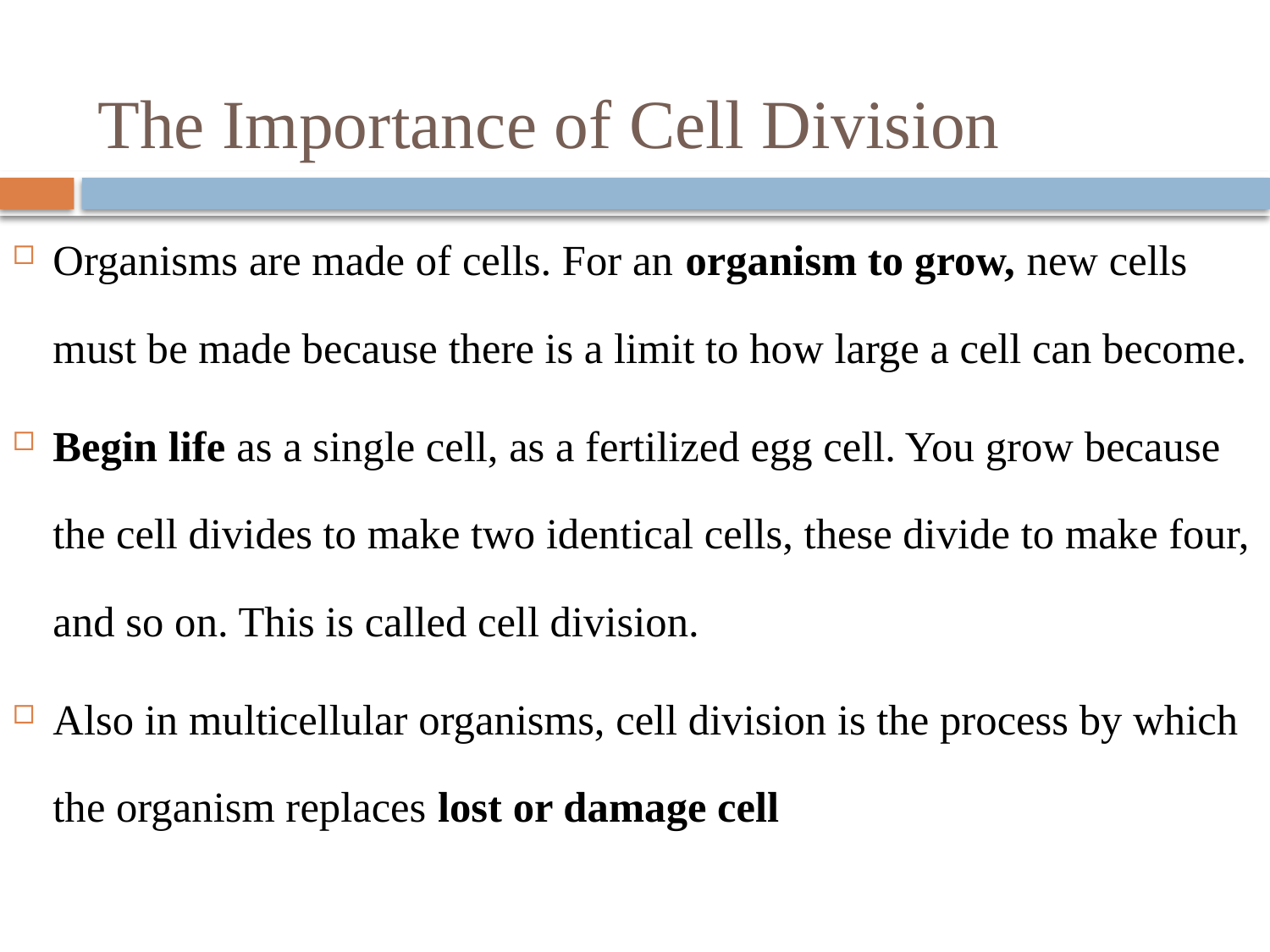

# The Importance of Cell Division
Organisms are made of cells. For an organism to grow, new cells must be made because there is a limit to how large a cell can become.
Begin life as a single cell, as a fertilized egg cell. You grow because the cell divides to make two identical cells, these divide to make four, and so on. This is called cell division.
Also in multicellular organisms, cell division is the process by which the organism replaces lost or damage cell